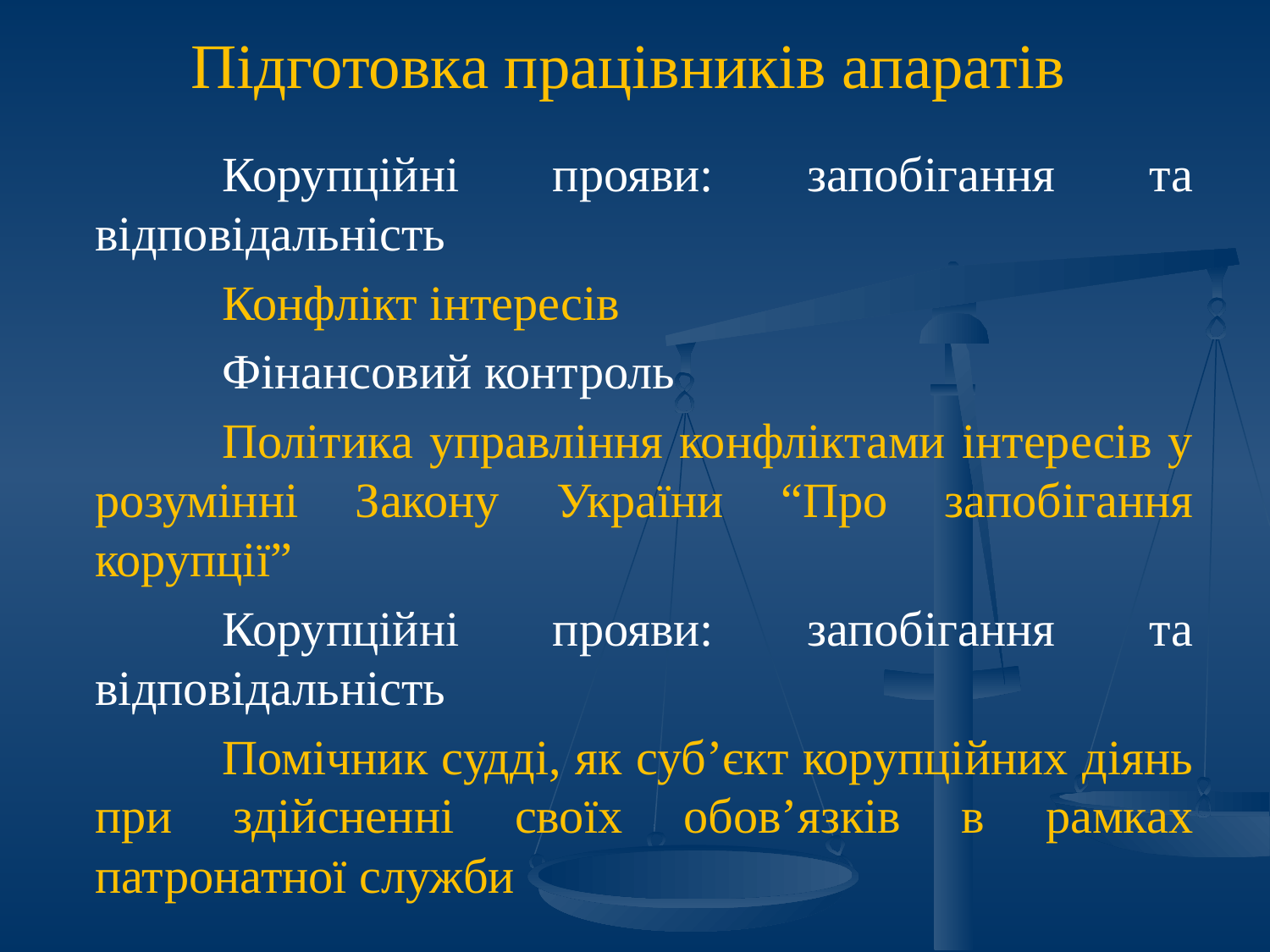

# Підготовка працівників апаратів
		Корупційні прояви: запобігання та відповідальність
		Конфлікт інтересів
		Фінансовий контроль
		Політика управління конфліктами інтересів у розумінні Закону України “Про запобігання корупції”
		Корупційні прояви: запобігання та відповідальність
		Помічник судді, як суб’єкт корупційних діянь при здійсненні своїх обов’язків в рамках патронатної служби